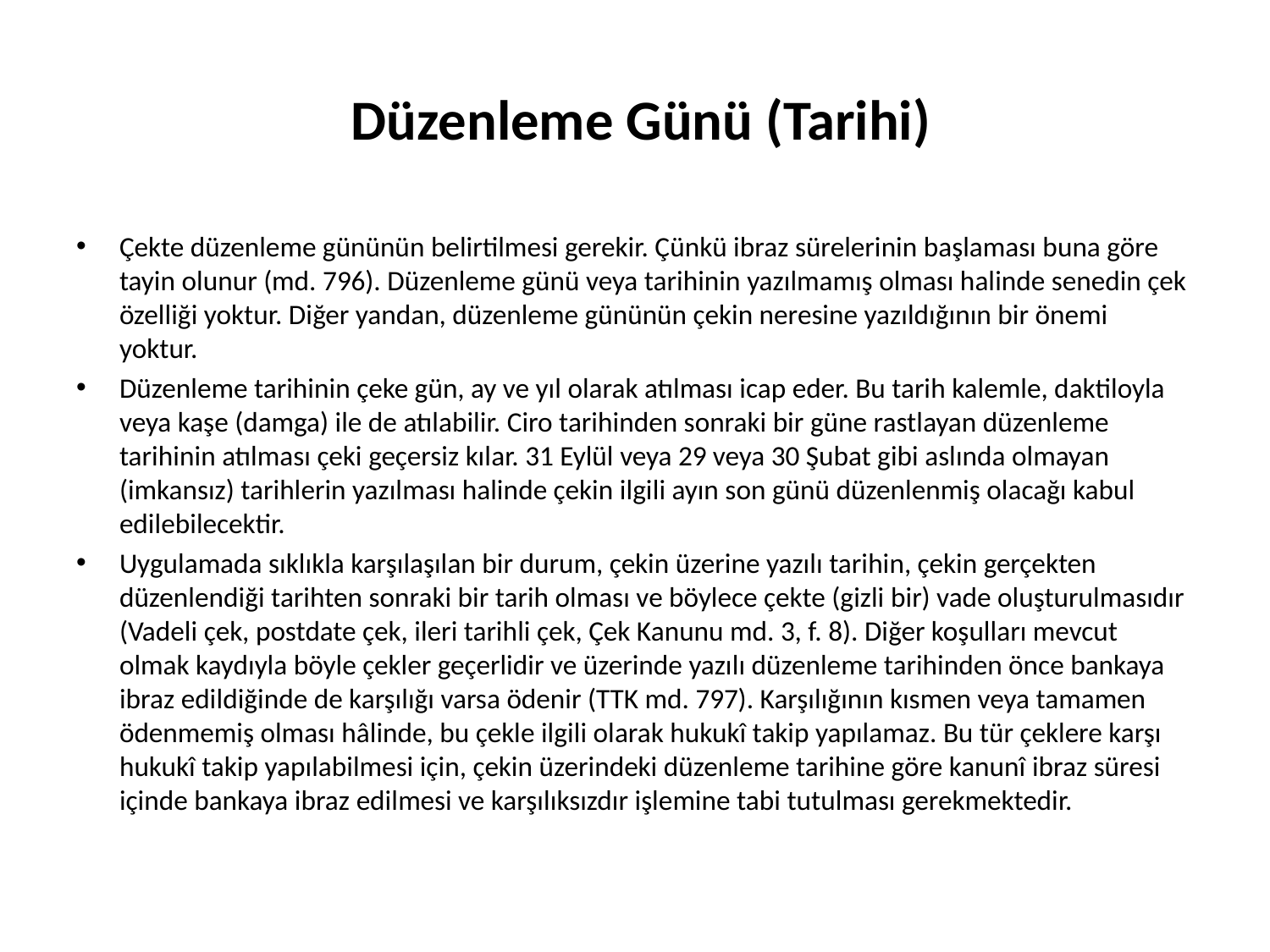

# Düzenleme Günü (Tarihi)
Çekte düzenleme gününün belirtilmesi gerekir. Çünkü ibraz sürelerinin başlaması buna göre tayin olunur (md. 796). Düzenleme günü veya tarihinin yazılmamış olması halinde senedin çek özelliği yoktur. Diğer yandan, düzenleme gününün çekin neresine yazıldığının bir önemi yoktur.
Düzenleme tarihinin çeke gün, ay ve yıl olarak atılması icap eder. Bu tarih kalemle, daktiloyla veya kaşe (damga) ile de atılabilir. Ciro tarihinden sonraki bir güne rastlayan düzenleme tarihinin atılması çeki geçersiz kılar. 31 Eylül veya 29 veya 30 Şubat gibi aslında olmayan (imkansız) tarihlerin yazılması halinde çekin ilgili ayın son günü düzenlenmiş olacağı kabul edilebilecektir.
Uygulamada sıklıkla karşılaşılan bir durum, çekin üzerine yazılı tarihin, çekin gerçekten düzenlendiği tarihten sonraki bir tarih olması ve böylece çekte (gizli bir) vade oluşturulmasıdır (Vadeli çek, postdate çek, ileri tarihli çek, Çek Kanunu md. 3, f. 8). Diğer koşulları mevcut olmak kaydıyla böyle çekler geçerlidir ve üzerinde yazılı düzenleme tarihinden önce bankaya ibraz edildiğinde de karşılığı varsa ödenir (TTK md. 797). Karşılığının kısmen veya tamamen ödenmemiş olması hâlinde, bu çekle ilgili olarak hukukî takip yapılamaz. Bu tür çeklere karşı hukukî takip yapılabilmesi için, çekin üzerindeki düzenleme tarihine göre kanunî ibraz süresi içinde bankaya ibraz edilmesi ve karşılıksızdır işlemine tabi tutulması gerekmektedir.